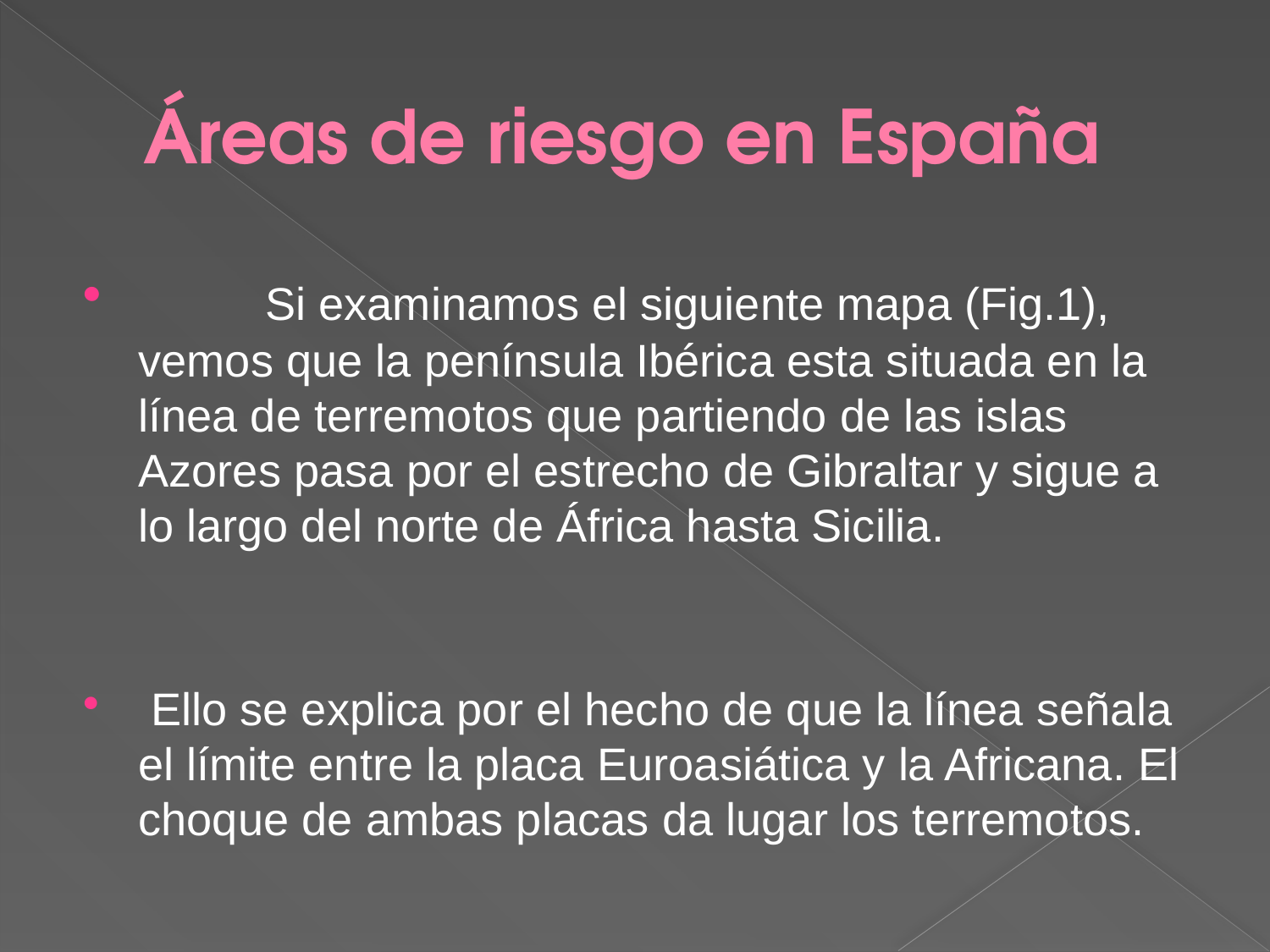

# Áreas de riesgo en España
 	Si examinamos el siguiente mapa (Fig.1), vemos que la península Ibérica esta situada en la línea de terremotos que partiendo de las islas Azores pasa por el estrecho de Gibraltar y sigue a lo largo del norte de África hasta Sicilia.

 Ello se explica por el hecho de que la línea señala el límite entre la placa Euroasiática y la Africana. El choque de ambas placas da lugar los terremotos.